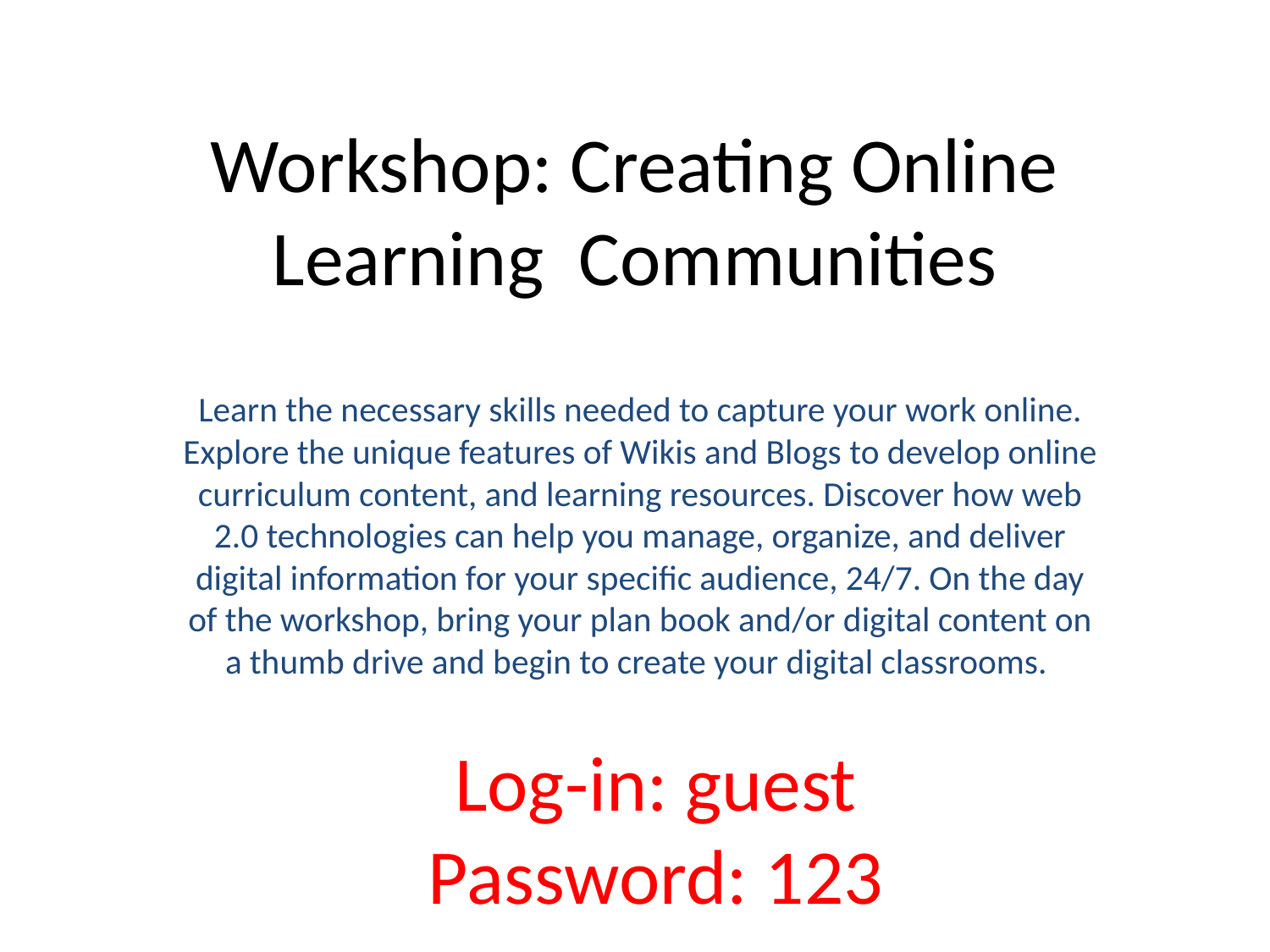

# Workshop: Creating Online Learning  Communities
Learn the necessary skills needed to capture your work online. Explore the unique features of Wikis and Blogs to develop online curriculum content, and learning resources. Discover how web 2.0 technologies can help you manage, organize, and deliver digital information for your specific audience, 24/7. On the day of the workshop, bring your plan book and/or digital content on a thumb drive and begin to create your digital classrooms.
Log-in: guest
Password: 123